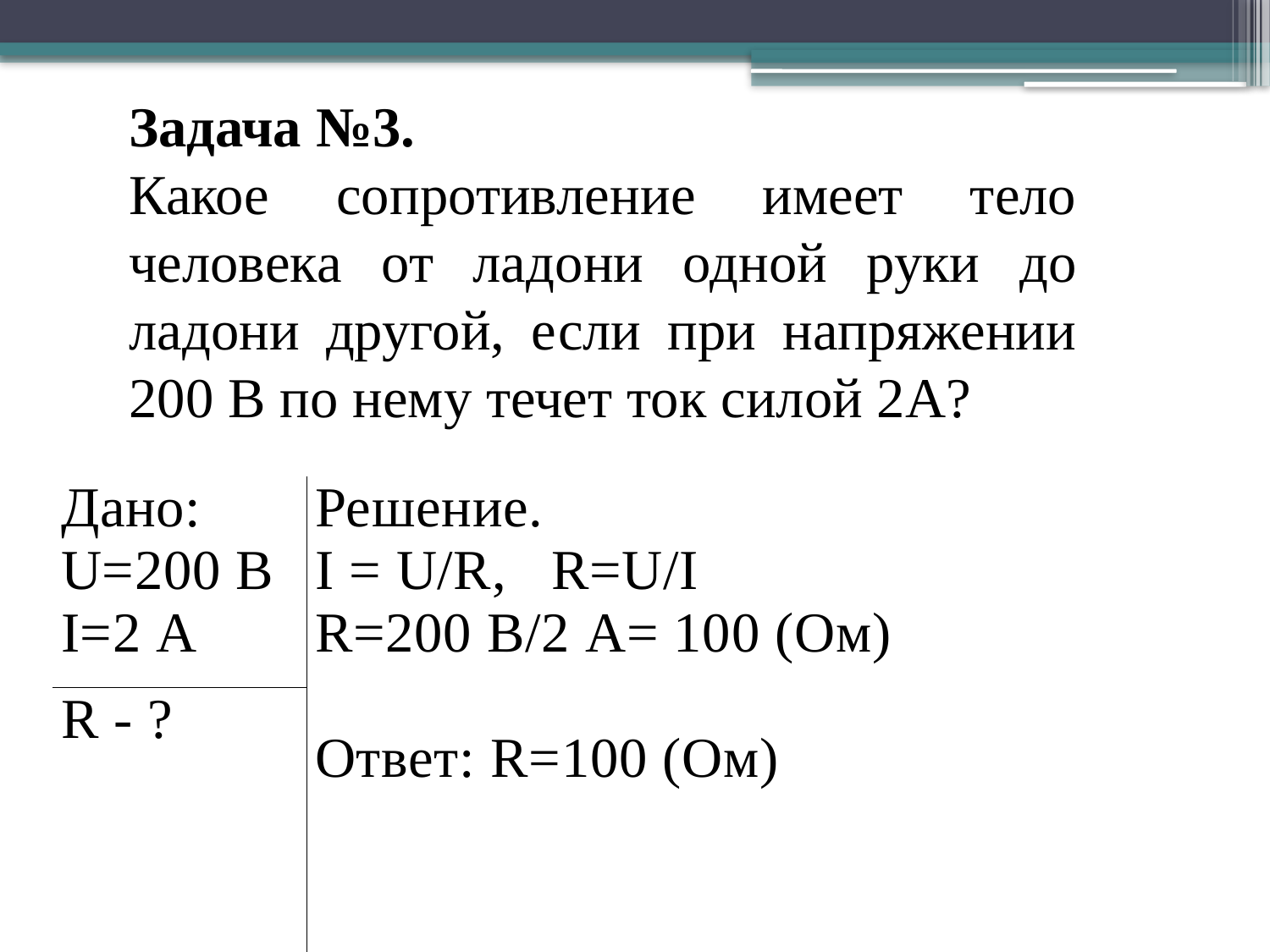

Задача №3.
Какое сопротивление имеет тело человека от ладони одной руки до ладони другой, если при напряжении 200 В по нему течет ток силой 2А?
| Дано: U=200 В I=2 А | Решение. I = U/R, R=U/I R=200 В/2 А= 100 (Ом) Ответ: R=100 (Ом) |
| --- | --- |
| R - ? |  |